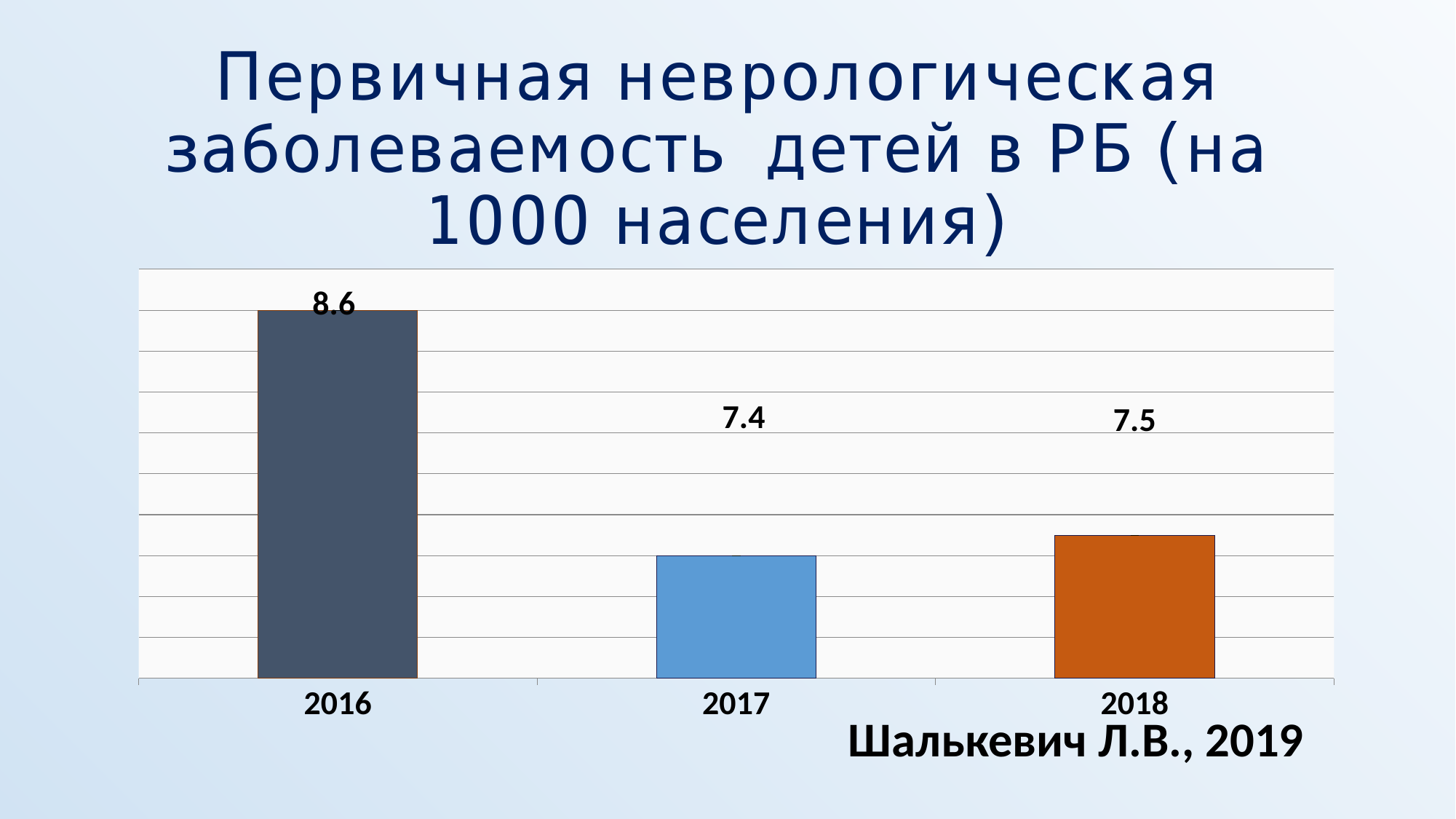

# Первичная неврологическая заболеваемость  детей в РБ (на 1000 населения)

### Chart

| Category | Столбец3 | Столбец1 | Столбец2 |
|---|---|---|---|
| 2016 | 8.6 | None | None |
| 2017 | None | 7.4 | None |
| 2018 | None | None | 7.5 |
Шалькевич Л.В., 2019